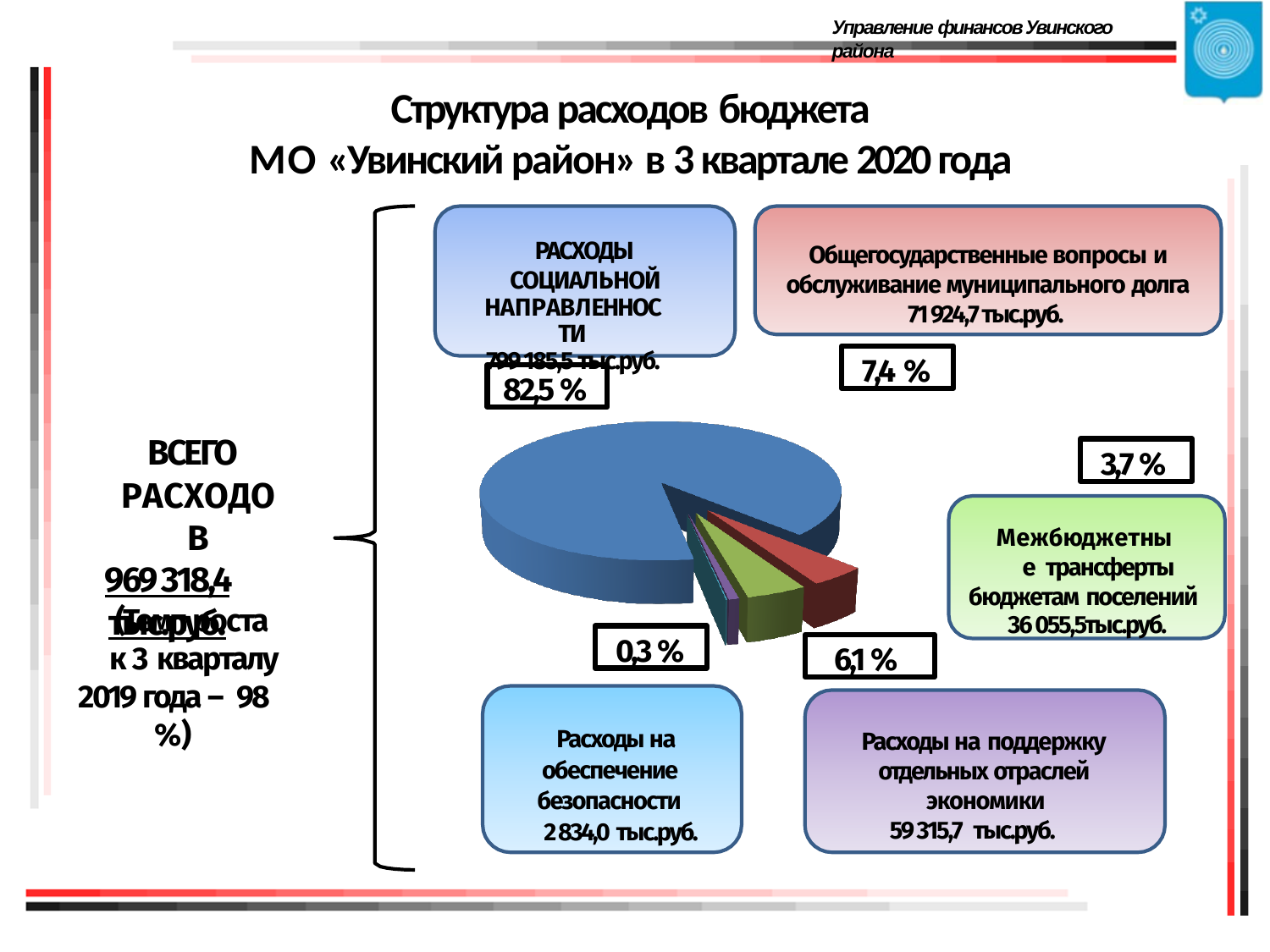

Управление финансов Увинского района

# Структура расходов бюджета
МО «Увинский район» в 3 квартале 2020 года

РАСХОДЫ  СОЦИАЛЬНОЙ
НАПРАВЛЕННОСТИ
799 185,5 тыс.руб.
Общегосударственные вопросы и
обслуживание муниципального долга
71 924,7 тыс.руб.
7,4 %
82,5 %

ВСЕГО  РАСХОДОВ
969 318,4 тыс.руб.
3,7 %

Межбюджетные  трансферты
бюджетам поселений  36 055,5тыс.руб.
(Темп роста  к 3 кварталу
2019 года – 98 %)
0,3 %
6,1 %

Расходы на  обеспечение  безопасности
 2 834,0 тыс.руб.
Расходы на поддержку  отдельных отраслей  экономики
59 315,7  тыс.руб.